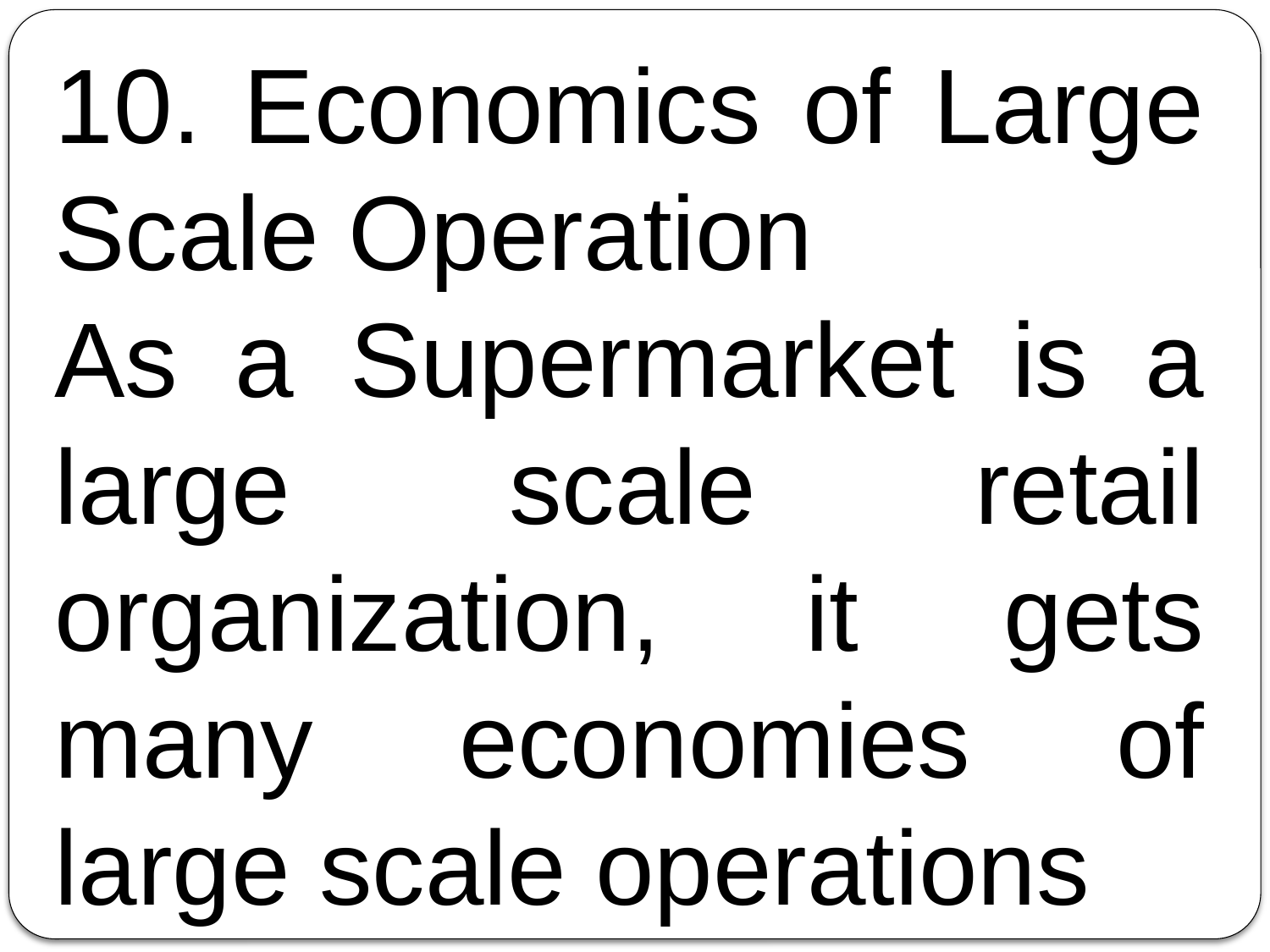

10. Economics of Large Scale Operation
As a Supermarket is a large scale retail organization, it gets many economies of large scale operations